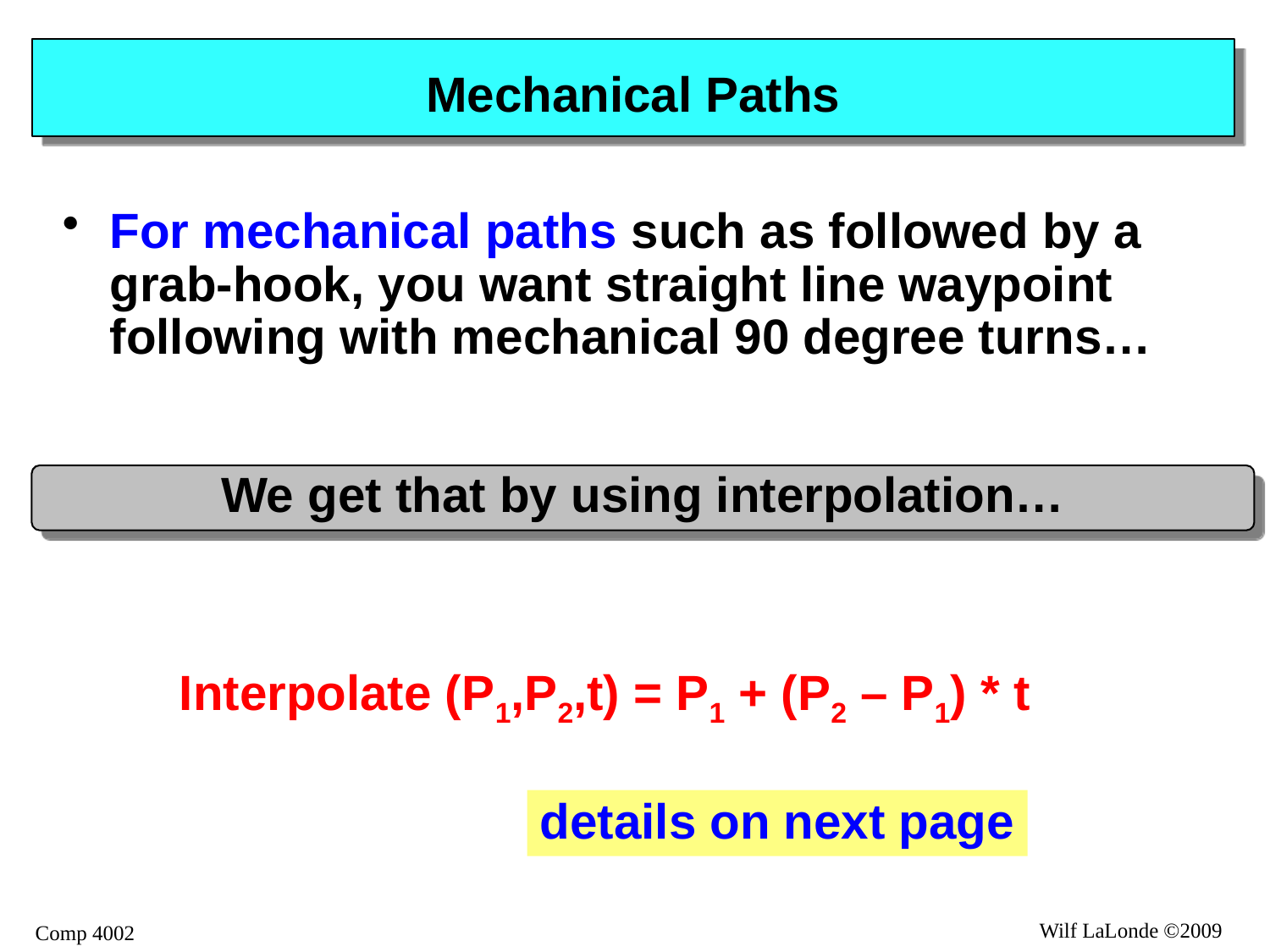

# Mechanical Paths
For mechanical paths such as followed by a grab-hook, you want straight line waypoint following with mechanical 90 degree turns…
We get that by using interpolation…
Interpolate (P1,P2,t) = P1 + (P2 – P1) * t
details on next page